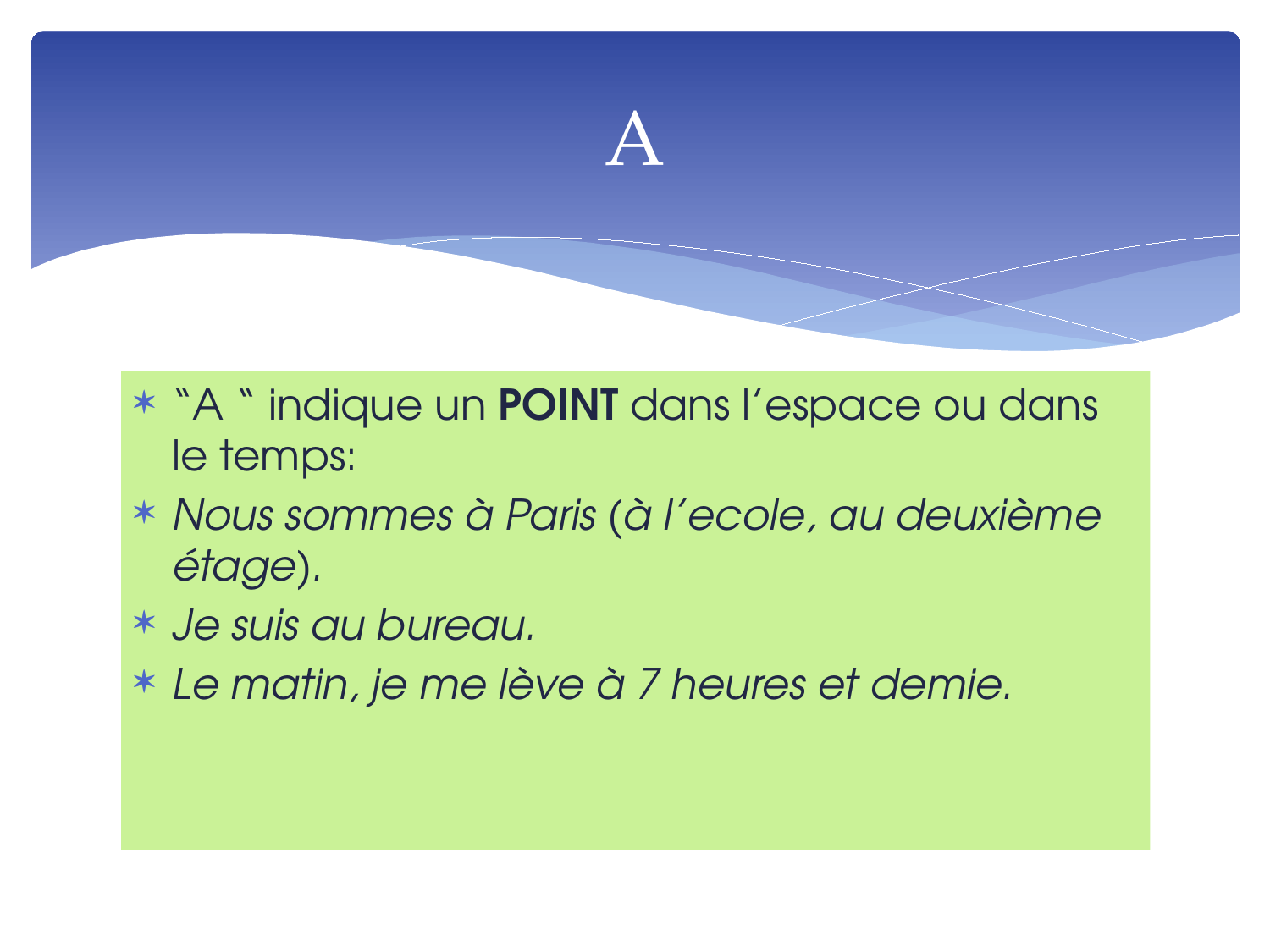

# A
“A “ indique un POINT dans l’espace ou dans le temps:
Nous sommes à Paris (à l’ecole, au deuxième étage).
Je suis au bureau.
Le matin, je me lève à 7 heures et demie.